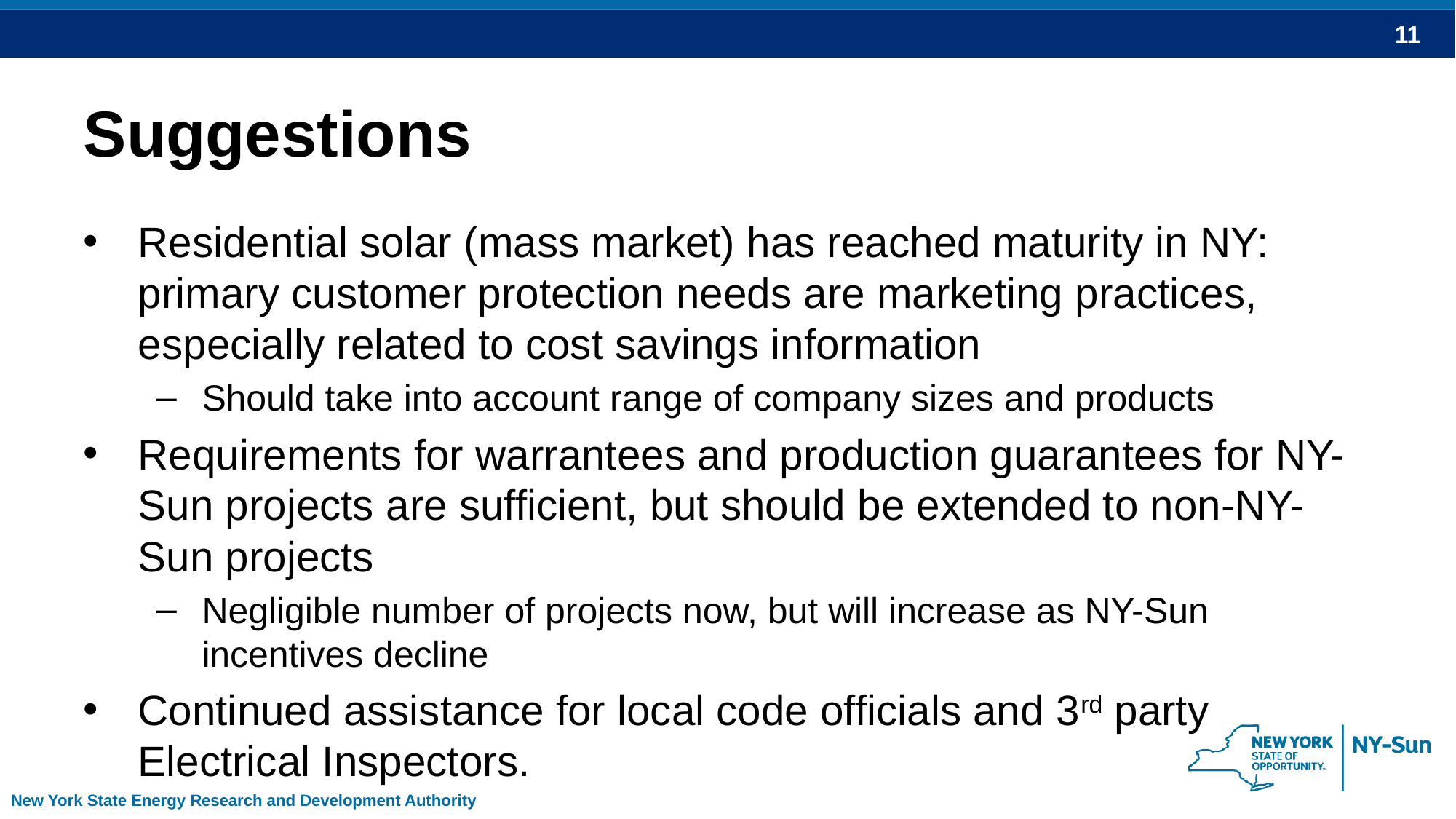

# Suggestions
Residential solar (mass market) has reached maturity in NY: primary customer protection needs are marketing practices, especially related to cost savings information
Should take into account range of company sizes and products
Requirements for warrantees and production guarantees for NY-Sun projects are sufficient, but should be extended to non-NY-Sun projects
Negligible number of projects now, but will increase as NY-Sun incentives decline
Continued assistance for local code officials and 3rd party Electrical Inspectors.